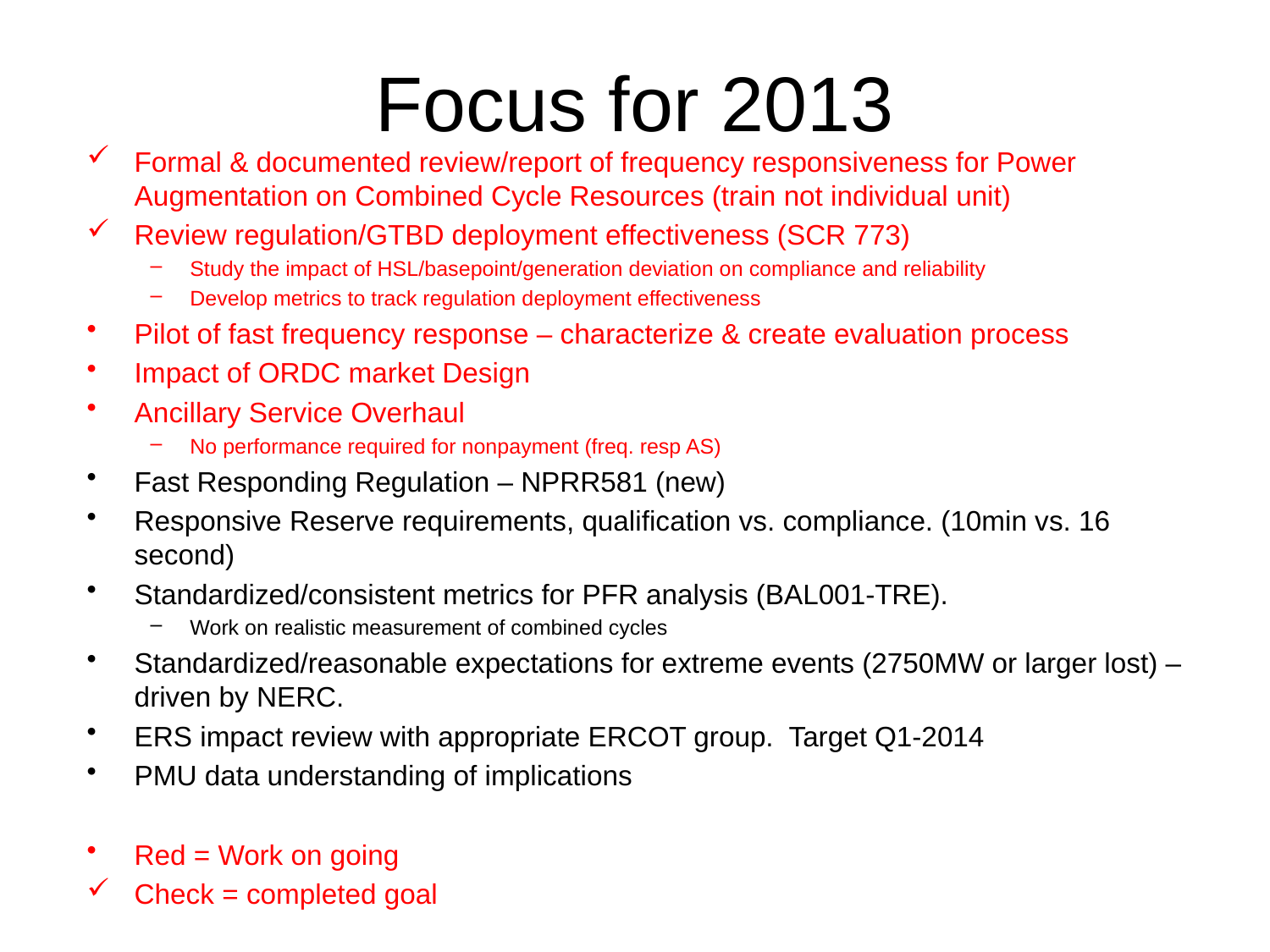

# Focus for 2013
Formal & documented review/report of frequency responsiveness for Power Augmentation on Combined Cycle Resources (train not individual unit)
Review regulation/GTBD deployment effectiveness (SCR 773)
Study the impact of HSL/basepoint/generation deviation on compliance and reliability
Develop metrics to track regulation deployment effectiveness
Pilot of fast frequency response – characterize & create evaluation process
Impact of ORDC market Design
Ancillary Service Overhaul
No performance required for nonpayment (freq. resp AS)
Fast Responding Regulation – NPRR581 (new)
Responsive Reserve requirements, qualification vs. compliance. (10min vs. 16 second)
Standardized/consistent metrics for PFR analysis (BAL001-TRE).
Work on realistic measurement of combined cycles
Standardized/reasonable expectations for extreme events (2750MW or larger lost) – driven by NERC.
ERS impact review with appropriate ERCOT group.  Target Q1-2014
PMU data understanding of implications

Red = Work on going
Check = completed goal